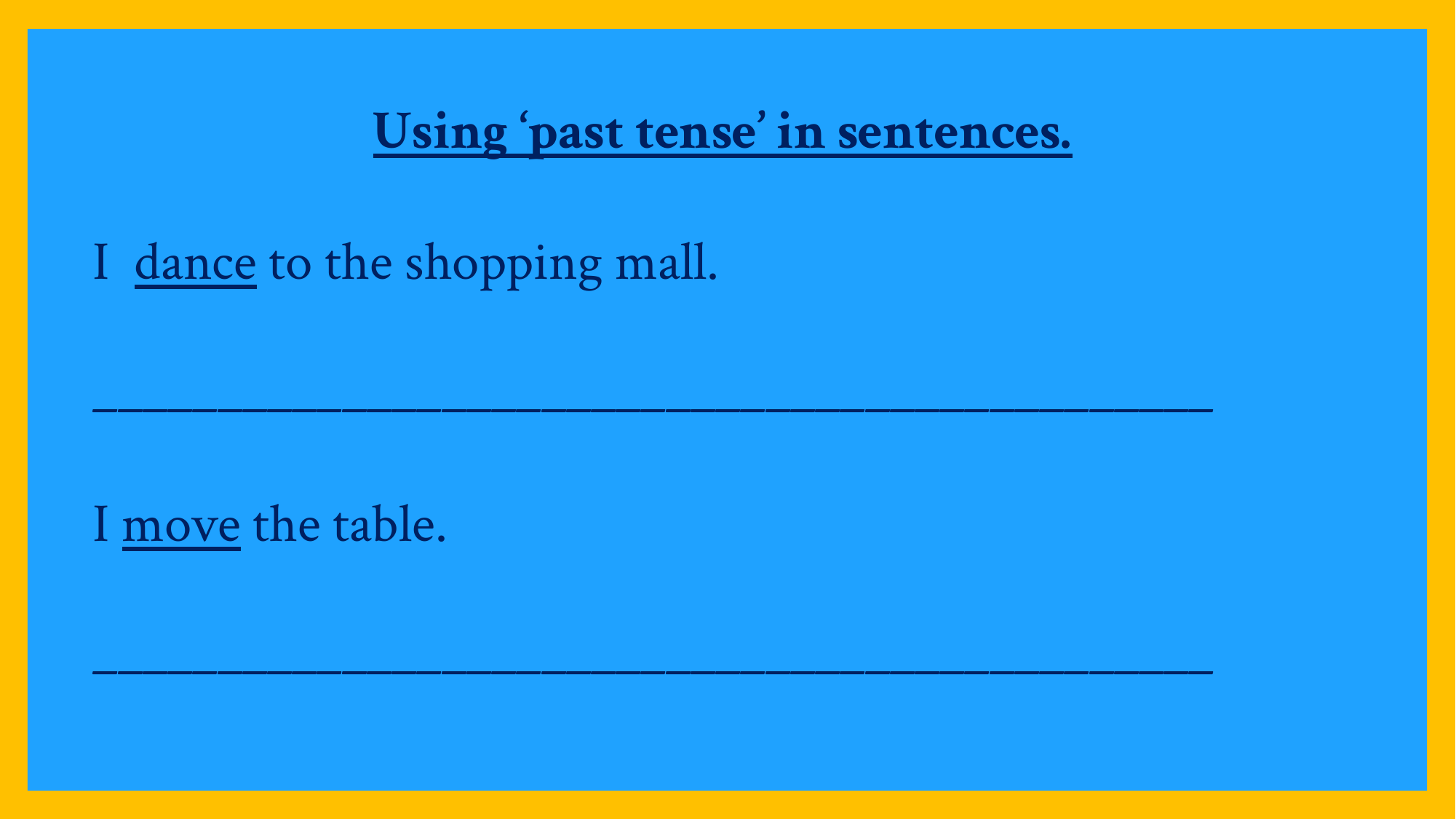

Using ‘past tense’ in sentences.

I  dance to the shopping mall.

_____________________________________________

I move the table.

_____________________________________________